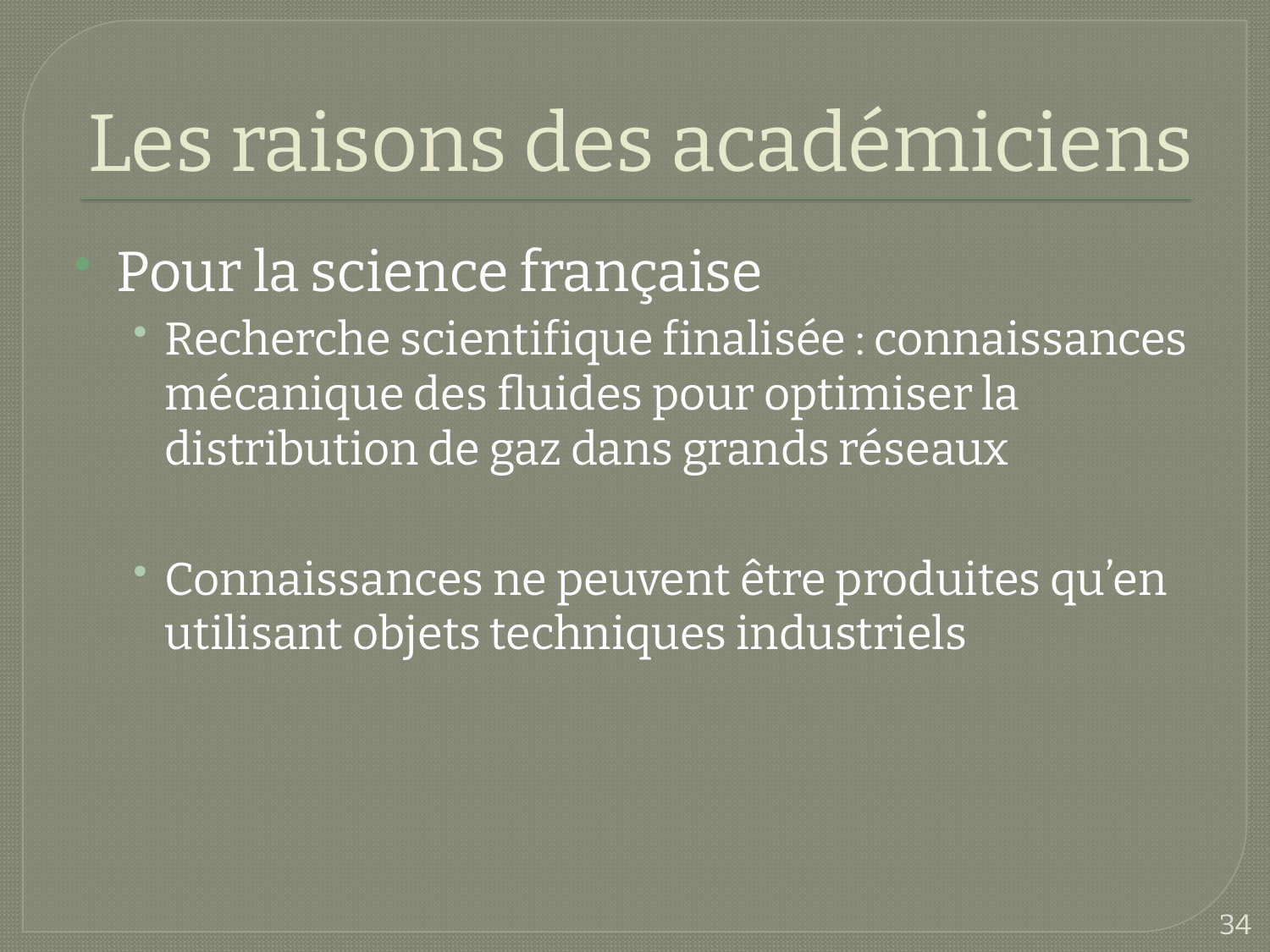

# Les raisons des académiciens
Pour la science française
Recherche scientifique finalisée : connaissances mécanique des fluides pour optimiser la distribution de gaz dans grands réseaux

Connaissances ne peuvent être produites qu’en utilisant objets techniques industriels
34